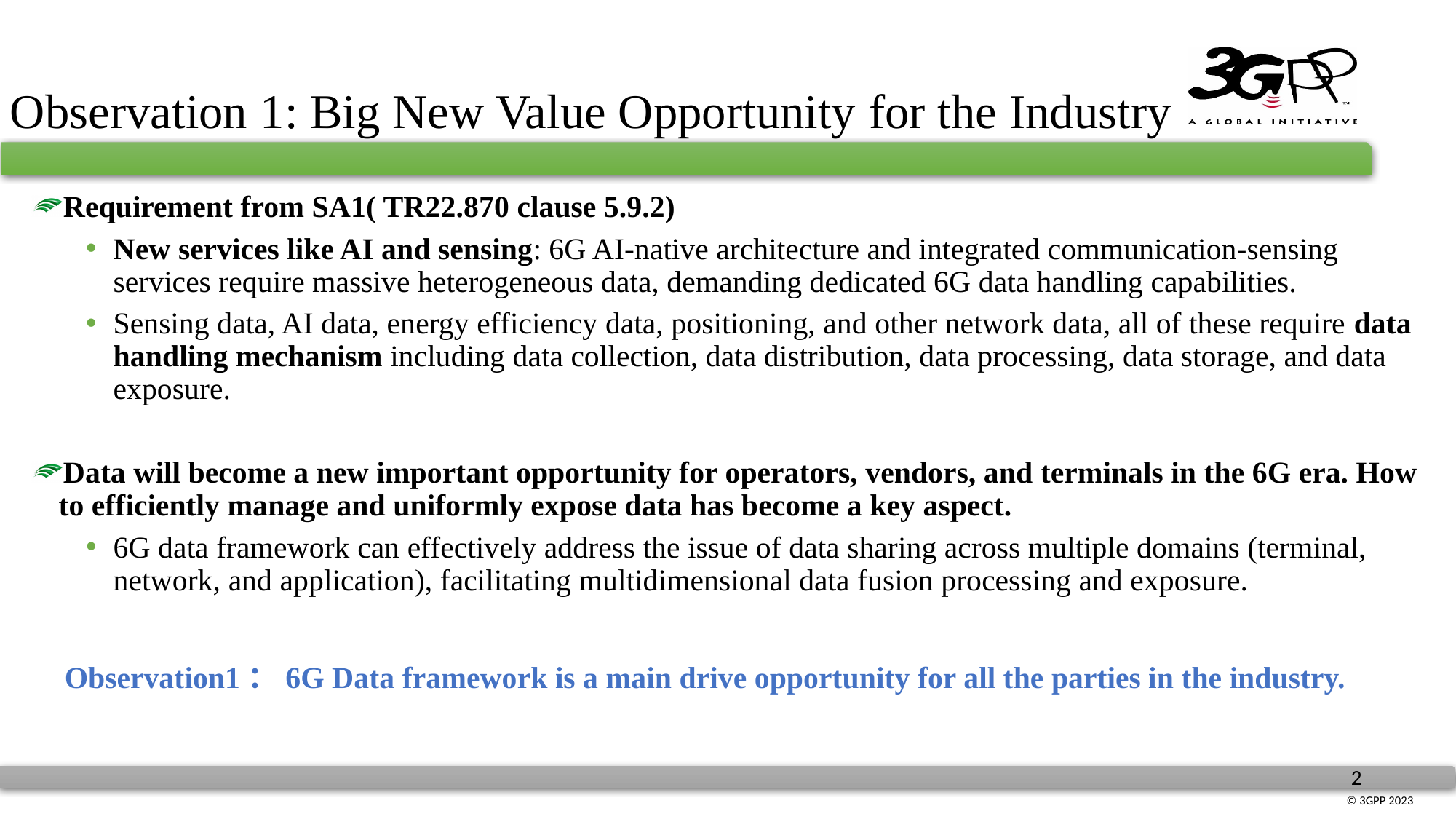

# Observation 1: Big New Value Opportunity for the Industry
Requirement from SA1( TR22.870 clause 5.9.2)
New services like AI and sensing: 6G AI-native architecture and integrated communication-sensing services require massive heterogeneous data, demanding dedicated 6G data handling capabilities.
Sensing data, AI data, energy efficiency data, positioning, and other network data, all of these require data handling mechanism including data collection, data distribution, data processing, data storage, and data exposure.

Data will become a new important opportunity for operators, vendors, and terminals in the 6G era. How to efficiently manage and uniformly expose data has become a key aspect.
6G data framework can effectively address the issue of data sharing across multiple domains (terminal, network, and application), facilitating multidimensional data fusion processing and exposure.

Observation1：6G Data framework is a main drive opportunity for all the parties in the industry.